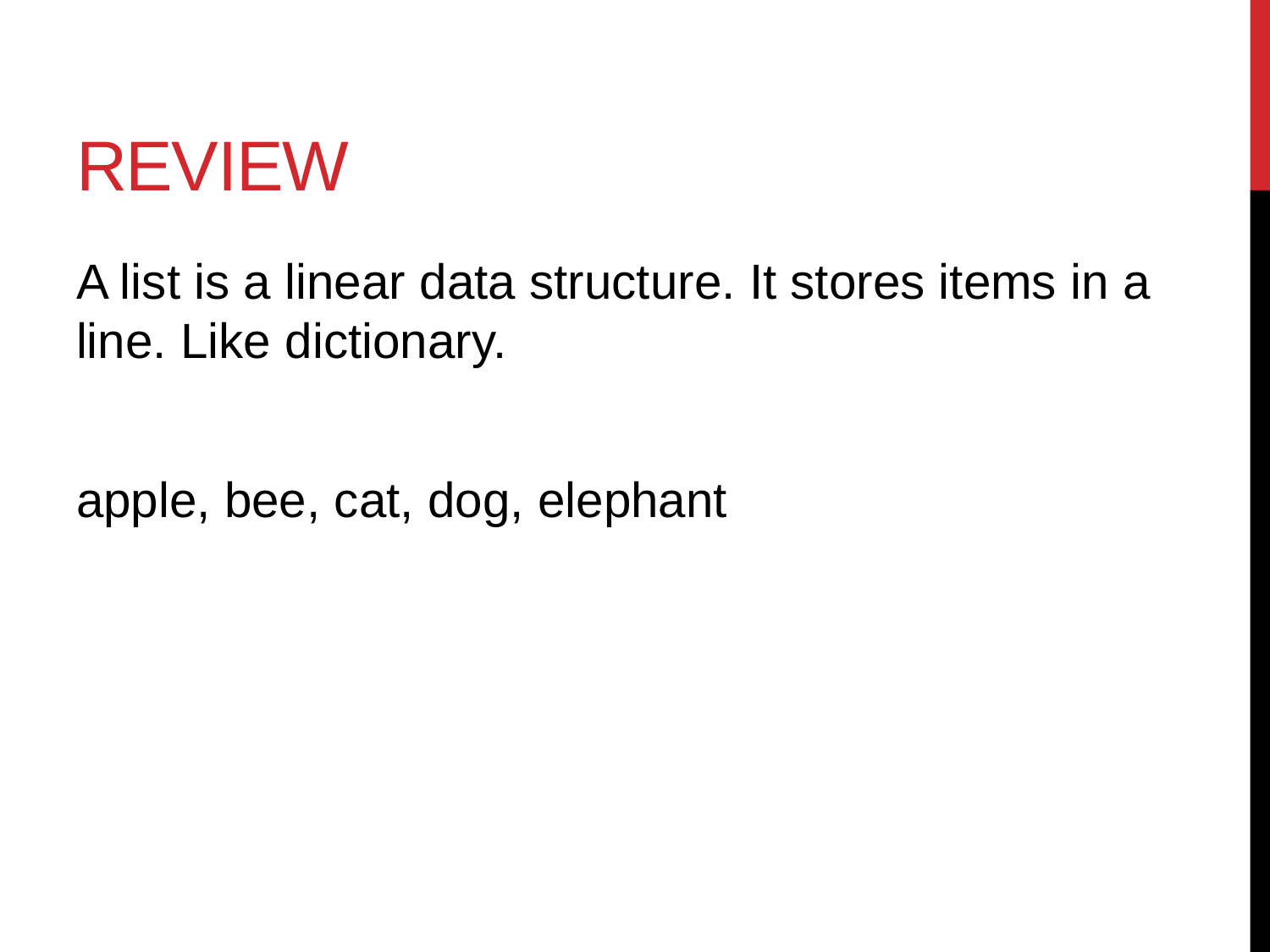

# Review
A list is a linear data structure. It stores items in a line. Like dictionary.

apple, bee, cat, dog, elephant